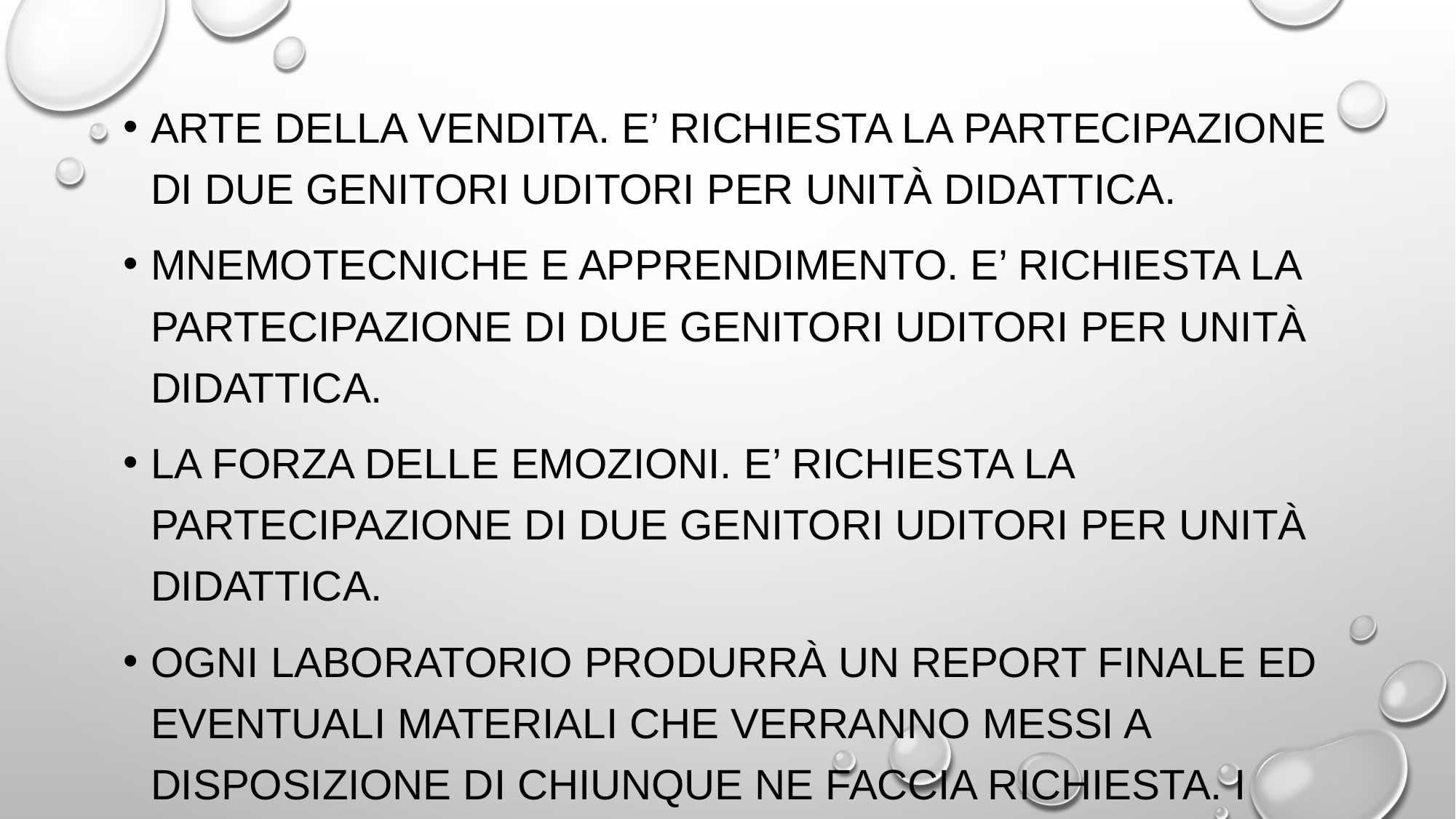

Arte della vendita. E’ richiesta la partecipazione di due genitori uditori per unità didattica.
Mnemotecniche e apprendimento. E’ richiesta la partecipazione di due genitori uditori per unità didattica.
La forza delle emozioni. E’ richiesta la partecipazione di due genitori uditori per unità didattica.
Ogni laboratorio produrrà un report finale ed eventuali materiali che verranno messi a disposizione di chiunque ne faccia richiesta. I laboratori verranno presentati durante la “settimana delle scienze umane”.